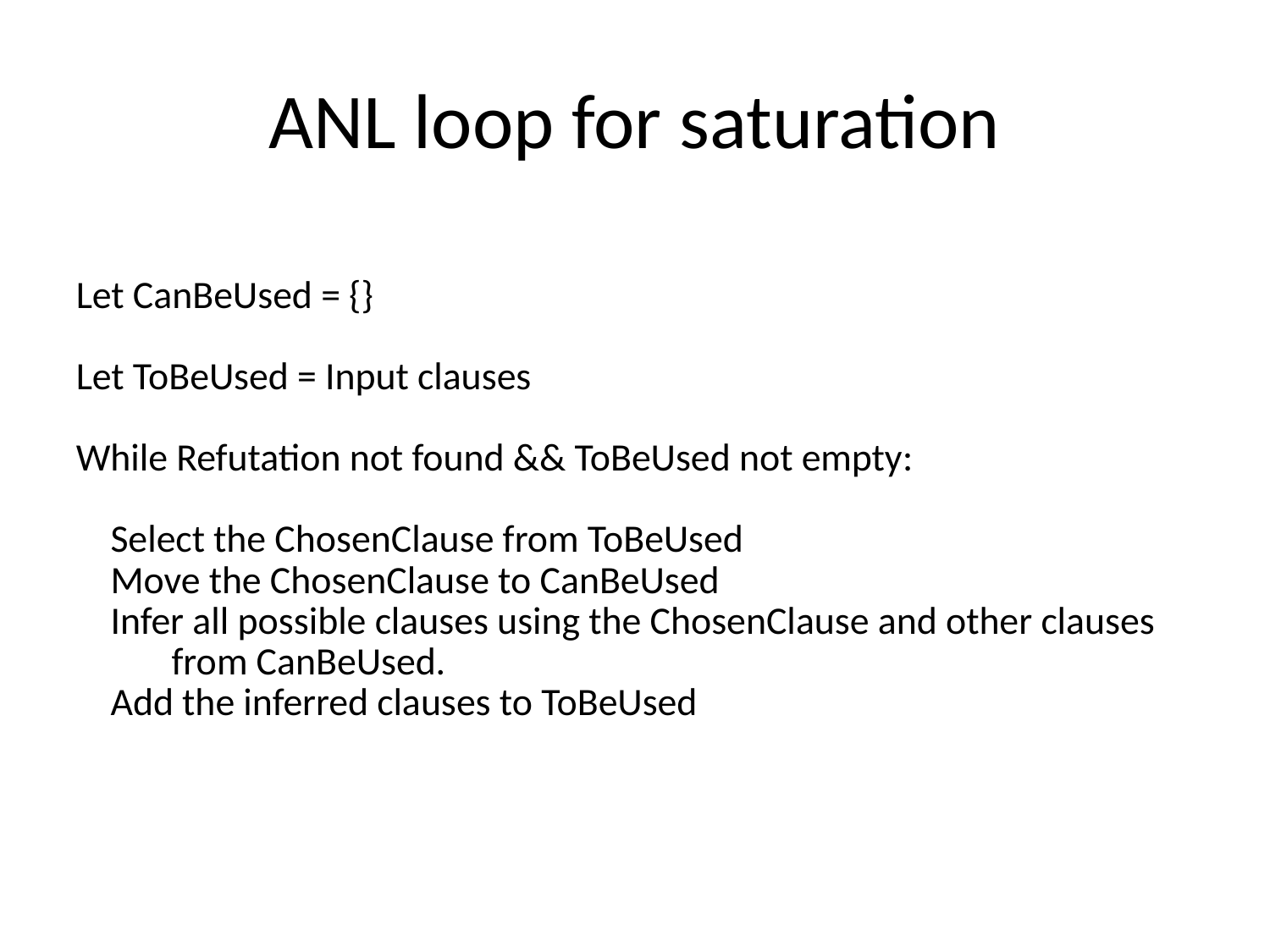

ANL loop for saturation

Let CanBeUsed = {}

Let ToBeUsed = Input clauses

While Refutation not found && ToBeUsed not empty:

    Select the ChosenClause from ToBeUsed
    Move the ChosenClause to CanBeUsed
    Infer all possible clauses using the ChosenClause and other clauses
           from CanBeUsed.
    Add the inferred clauses to ToBeUsed